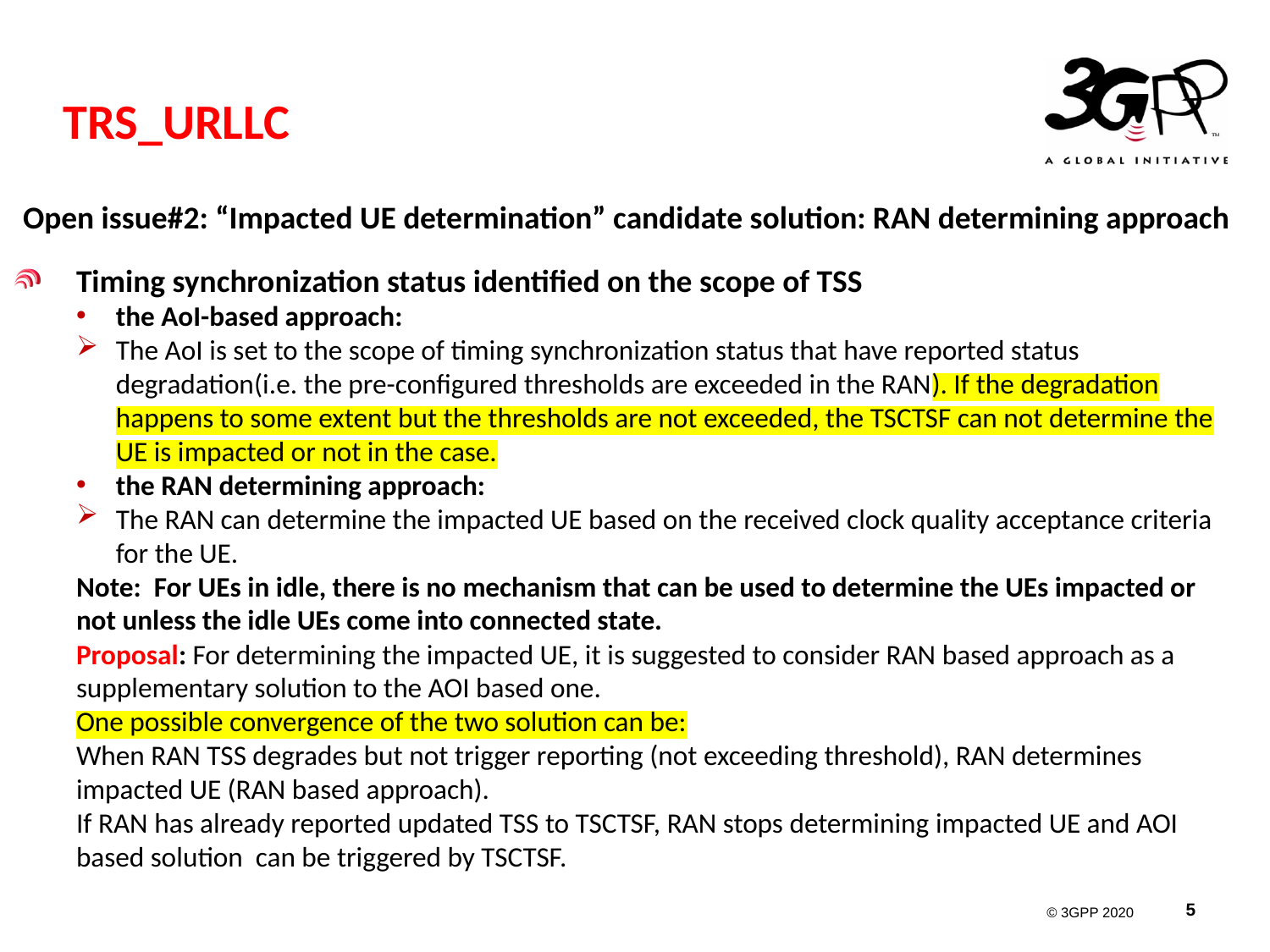

# TRS_URLLC
Open issue#2: “Impacted UE determination” candidate solution: RAN determining approach
Timing synchronization status identified on the scope of TSS
the AoI-based approach:
The AoI is set to the scope of timing synchronization status that have reported status degradation(i.e. the pre-configured thresholds are exceeded in the RAN). If the degradation happens to some extent but the thresholds are not exceeded, the TSCTSF can not determine the UE is impacted or not in the case.
the RAN determining approach:
The RAN can determine the impacted UE based on the received clock quality acceptance criteria for the UE.
Note:  For UEs in idle, there is no mechanism that can be used to determine the UEs impacted or not unless the idle UEs come into connected state.
Proposal: For determining the impacted UE, it is suggested to consider RAN based approach as a supplementary solution to the AOI based one.
One possible convergence of the two solution can be:
When RAN TSS degrades but not trigger reporting (not exceeding threshold), RAN determines impacted UE (RAN based approach).
If RAN has already reported updated TSS to TSCTSF, RAN stops determining impacted UE and AOI based solution  can be triggered by TSCTSF.